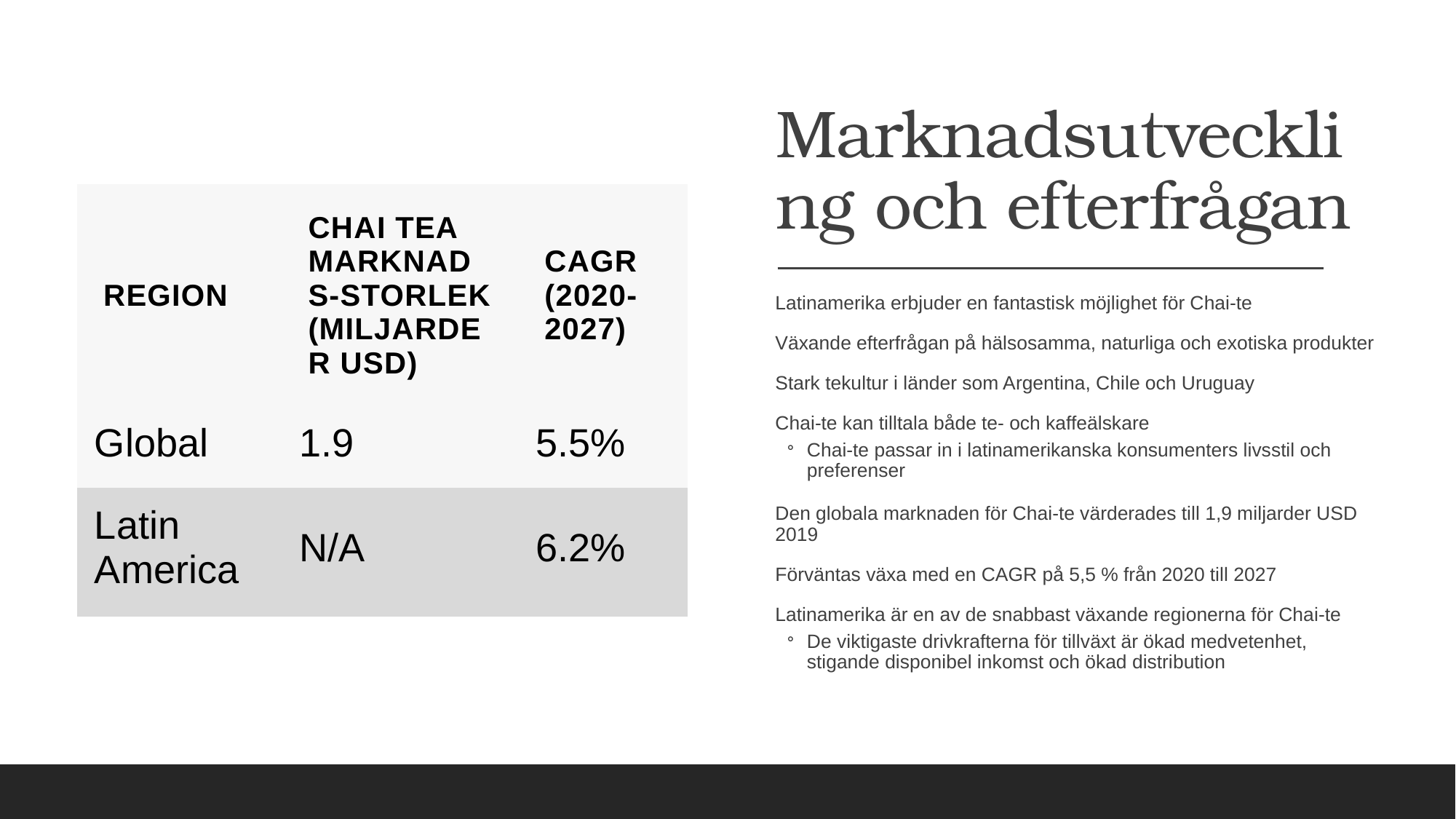

# Marknadsutveckling och efterfrågan
| Region | Chai Tea Marknads-storlek (miljarder USD) | CAGR (2020-2027) |
| --- | --- | --- |
| Global | 1.9 | 5.5% |
| Latin America | N/A | 6.2% |
Latinamerika erbjuder en fantastisk möjlighet för Chai-te
Växande efterfrågan på hälsosamma, naturliga och exotiska produkter
Stark tekultur i länder som Argentina, Chile och Uruguay
Chai-te kan tilltala både te- och kaffeälskare
Chai-te passar in i latinamerikanska konsumenters livsstil och preferenser
Den globala marknaden för Chai-te värderades till 1,9 miljarder USD 2019
Förväntas växa med en CAGR på 5,5 % från 2020 till 2027
Latinamerika är en av de snabbast växande regionerna för Chai-te
De viktigaste drivkrafterna för tillväxt är ökad medvetenhet, stigande disponibel inkomst och ökad distribution